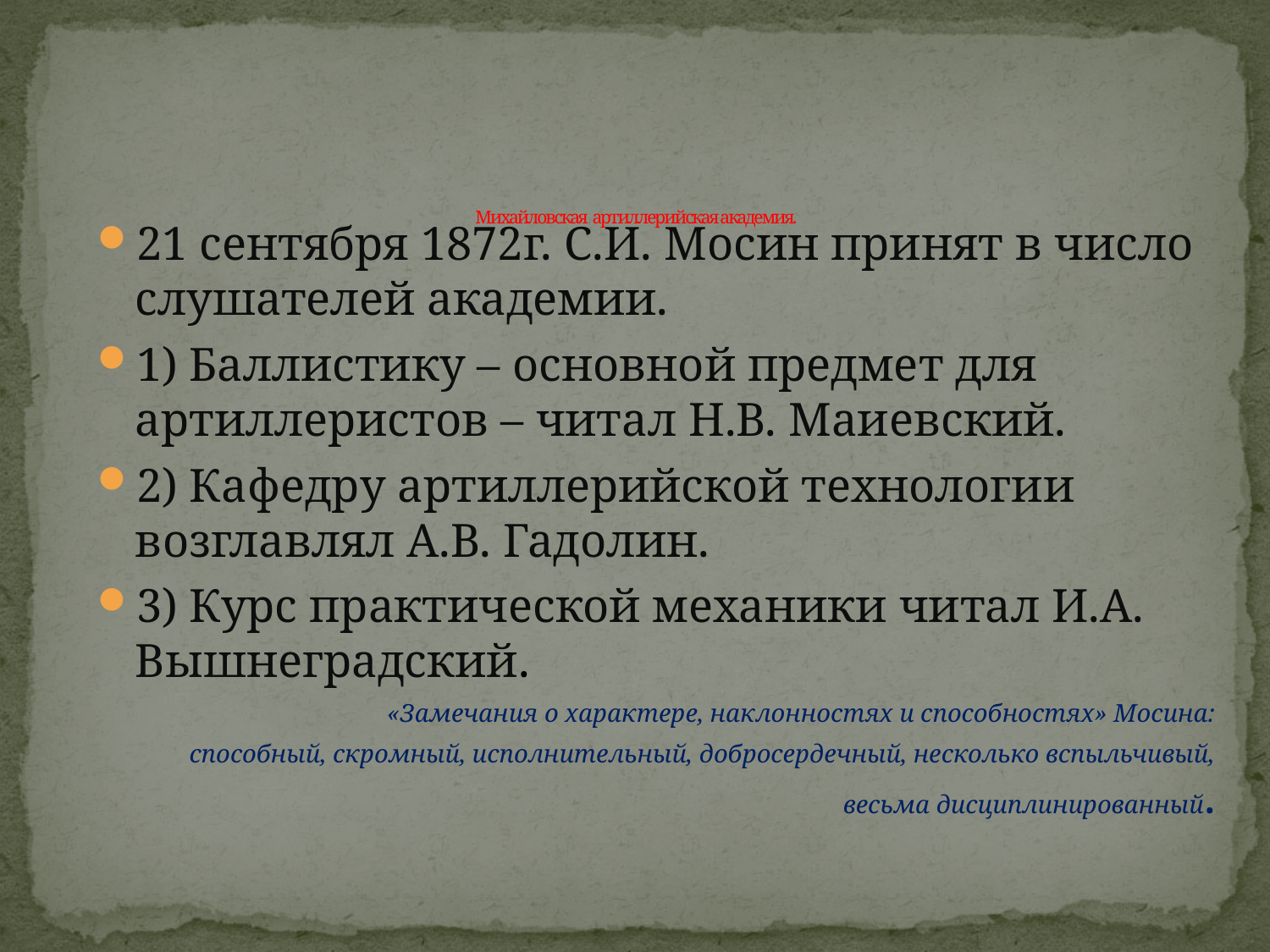

# Михайловская  артиллерийская академия.
21 сентября 1872г. С.И. Мосин принят в число слушателей академии.
1) Баллистику – основной предмет для артиллеристов – читал Н.В. Маиевский.
2) Кафедру артиллерийской технологии возглавлял А.В. Гадолин.
3) Курс практической механики читал И.А. Вышнеградский.
«Замечания о характере, наклонностях и способностях» Мосина:
 способный, скромный, исполнительный, добросердечный, несколько вспыльчивый, весьма дисциплинированный.